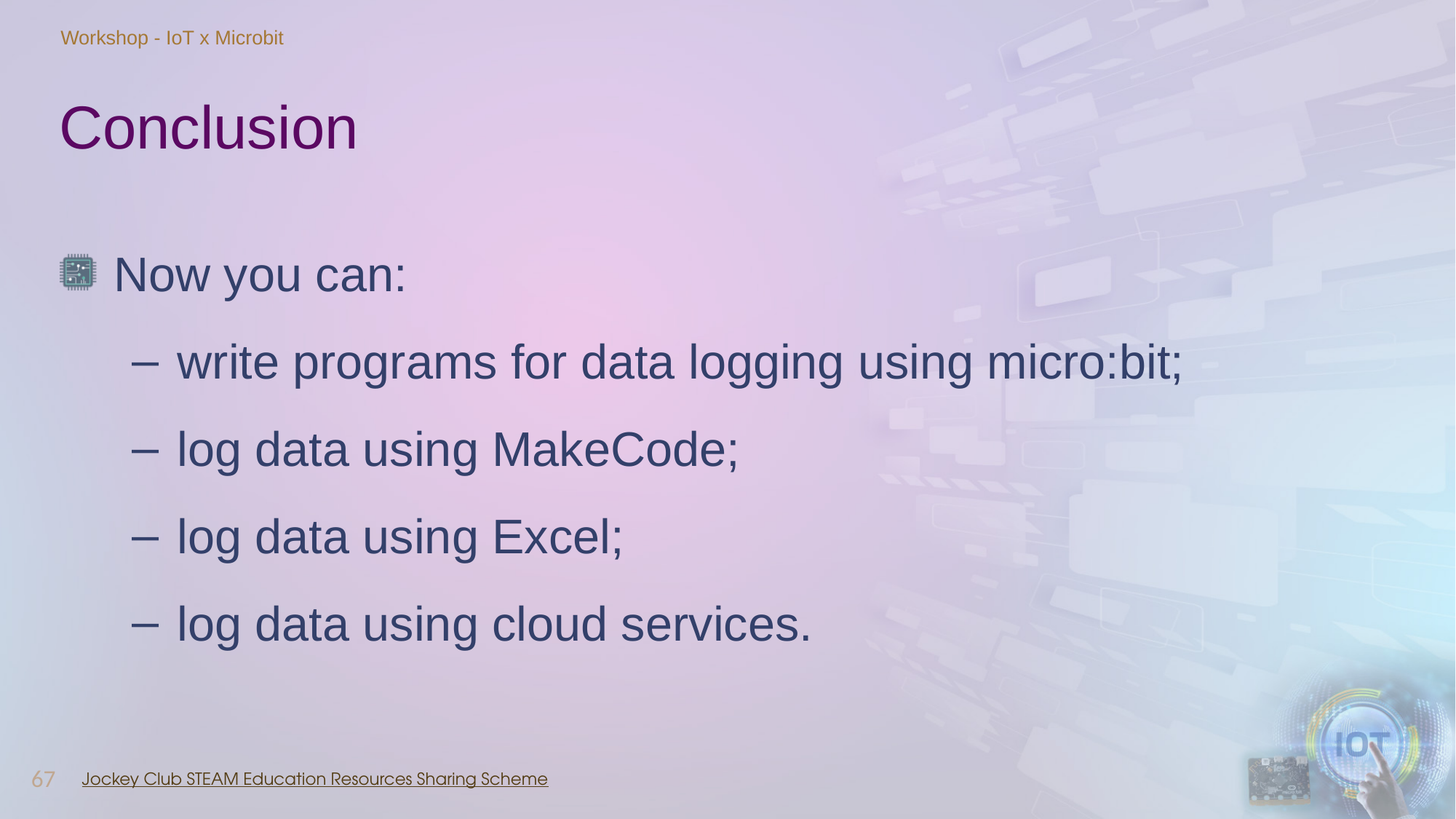

# Conclusion
Now you can:
write programs for data logging using micro:bit;
log data using MakeCode;
log data using Excel;
log data using cloud services.

67